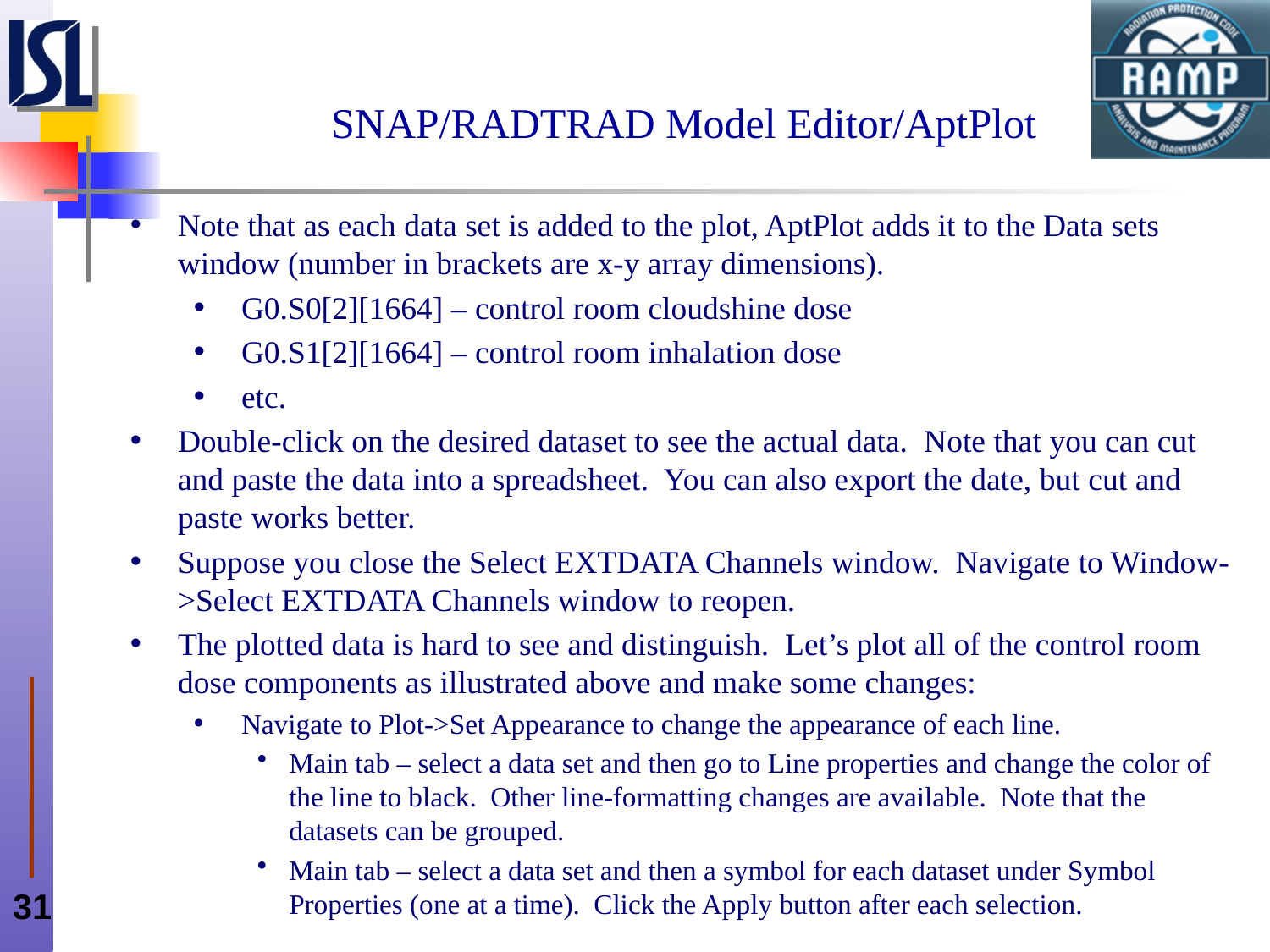

# SNAP/RADTRAD Model Editor/AptPlot
Note that as each data set is added to the plot, AptPlot adds it to the Data sets window (number in brackets are x-y array dimensions).
G0.S0[2][1664] – control room cloudshine dose
G0.S1[2][1664] – control room inhalation dose
etc.
Double-click on the desired dataset to see the actual data.  Note that you can cut and paste the data into a spreadsheet.  You can also export the date, but cut and paste works better.
Suppose you close the Select EXTDATA Channels window.  Navigate to Window->Select EXTDATA Channels window to reopen.
The plotted data is hard to see and distinguish.  Let’s plot all of the control room dose components as illustrated above and make some changes:
Navigate to Plot->Set Appearance to change the appearance of each line.
Main tab – select a data set and then go to Line properties and change the color of the line to black.  Other line-formatting changes are available.  Note that the datasets can be grouped.
Main tab – select a data set and then a symbol for each dataset under Symbol Properties (one at a time).  Click the Apply button after each selection.